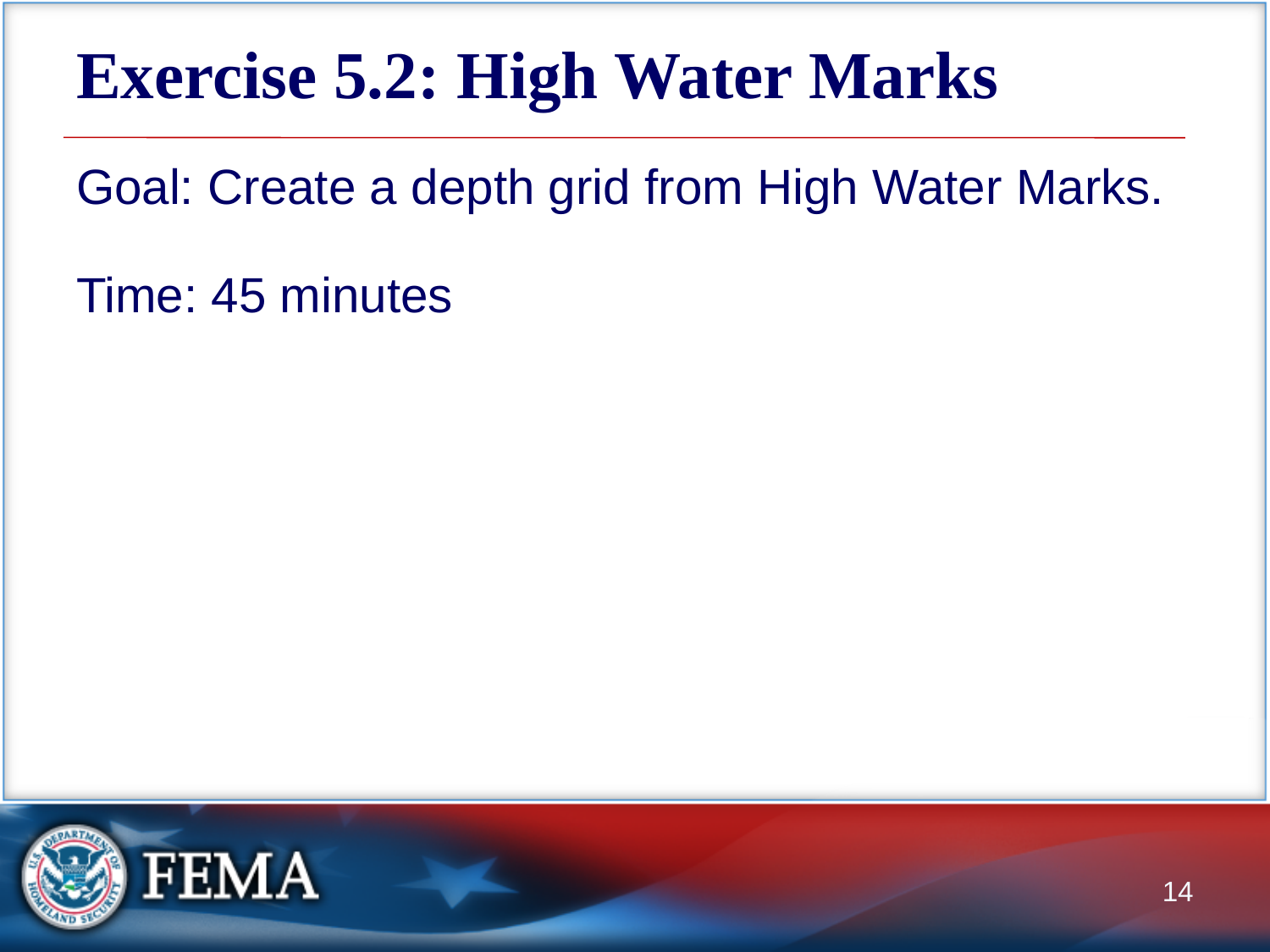

# Exercise 5.2: High Water Marks
Goal: Create a depth grid from High Water Marks.
Time: 45 minutes
14